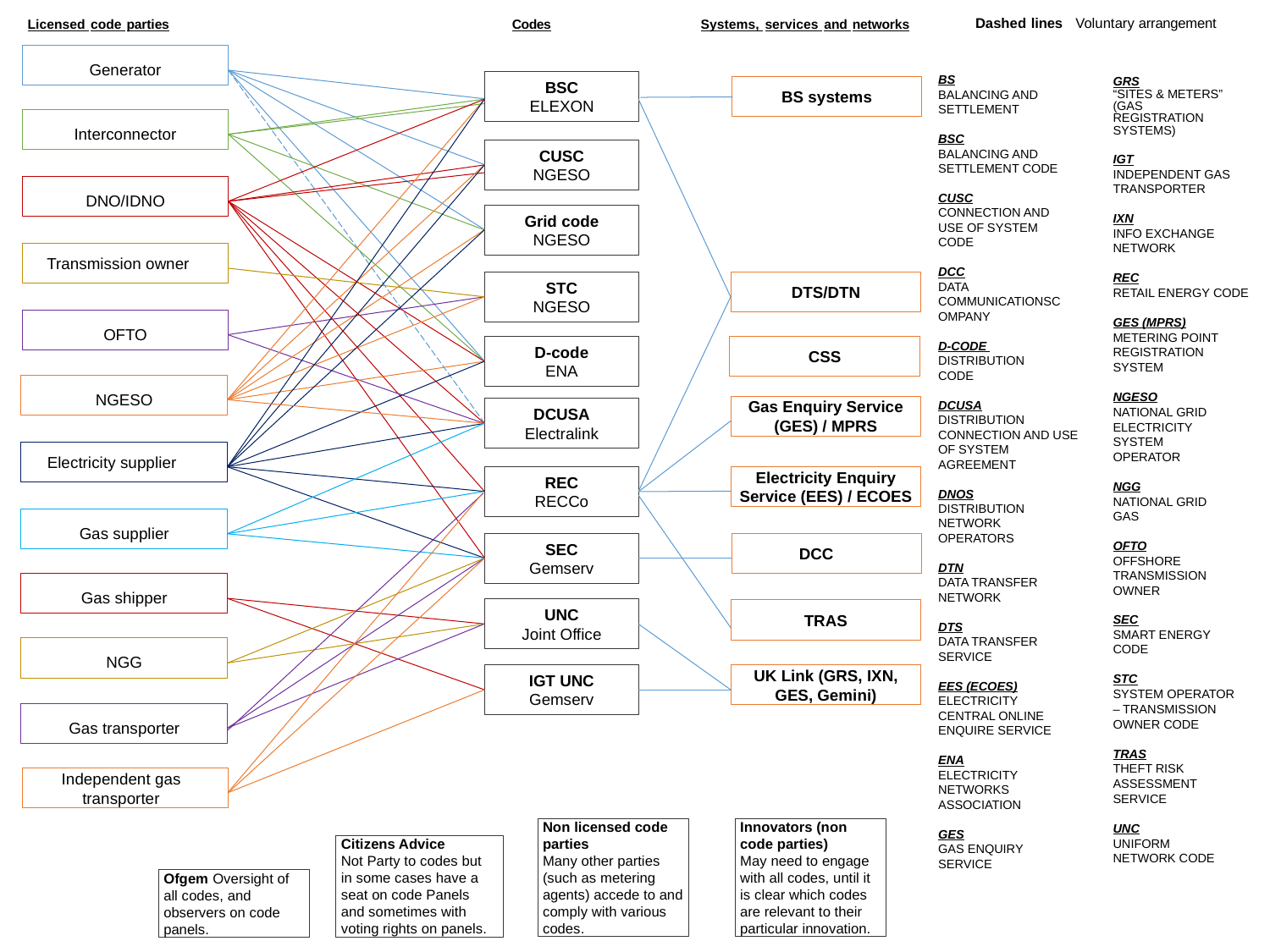

Dashed lines Voluntary arrangement
 Licensed code parties	                     Codes	           Systems, services and networks
Generator
Interconnector
DNO/IDNO
Transmission owner
OFTO
NGESO
Electricity supplier
Gas supplier
Gas shipper
NGG
Gas transporter
Independent gas transporter

BSC
ELEXON
BS systems
DTS/DTN
CSS
Gas Enquiry Service (GES) / MPRS
Electricity Enquiry Service (EES) / ECOES
DCC
TRAS
UK Link (GRS, IXN,
GES, Gemini)

CUSC
NGESO
Grid code
NGESO
STC
NGESO
D-code
ENA
DCUSA
Electralink
REC
RECCo
SEC
Gemserv
UNC
Joint Office
IGT UNC
Gemserv
BS
BALANCING AND SETTLEMENT

BSC
BALANCING AND SETTLEMENT CODE

CUSC
CONNECTION AND USE OF SYSTEM CODE

DCC
DATA  COMMUNICATIONSCOMPANY

D-CODE
DISTRIBUTION CODE

DCUSA
DISTRIBUTION CONNECTION AND USE OF SYSTEM AGREEMENT

DNOS
DISTRIBUTION NETWORK OPERATORS

DTN
DATA TRANSFER NETWORK

DTS
DATA TRANSFER SERVICE

EES (ECOES)
ELECTRICITY CENTRAL ONLINE ENQUIRE SERVICE

ENA
ELECTRICITY NETWORKS ASSOCIATION

GES
GAS ENQUIRY SERVICE
GRS
“SITES & METERS” (GAS REGISTRATION SYSTEMS)

IGT
INDEPENDENT GAS TRANSPORTER

IXN
INFO EXCHANGE NETWORK

REC
RETAIL ENERGY CODE

GES (MPRS)
METERING POINT REGISTRATION SYSTEM

NGESO
NATIONAL GRID ELECTRICITY SYSTEM OPERATOR

NGG
NATIONAL GRID GAS

OFTO
OFFSHORE TRANSMISSION OWNER

SEC
SMART ENERGY CODE

STC
SYSTEM OPERATOR – TRANSMISSION OWNER CODE

TRAS
THEFT RISK ASSESSMENT SERVICE

UNC
UNIFORM NETWORK CODE
Non licensed code parties
Many other parties (such as metering agents) accede to and comply with various codes.
Innovators (non code parties)
May need to engage with all codes, until it is clear which codes are relevant to their particular innovation.
Citizens Advice
Not Party to codes but in some cases have a seat on code Panels and sometimes with voting rights on panels.
Ofgem Oversight of all codes, and observers on code panels.